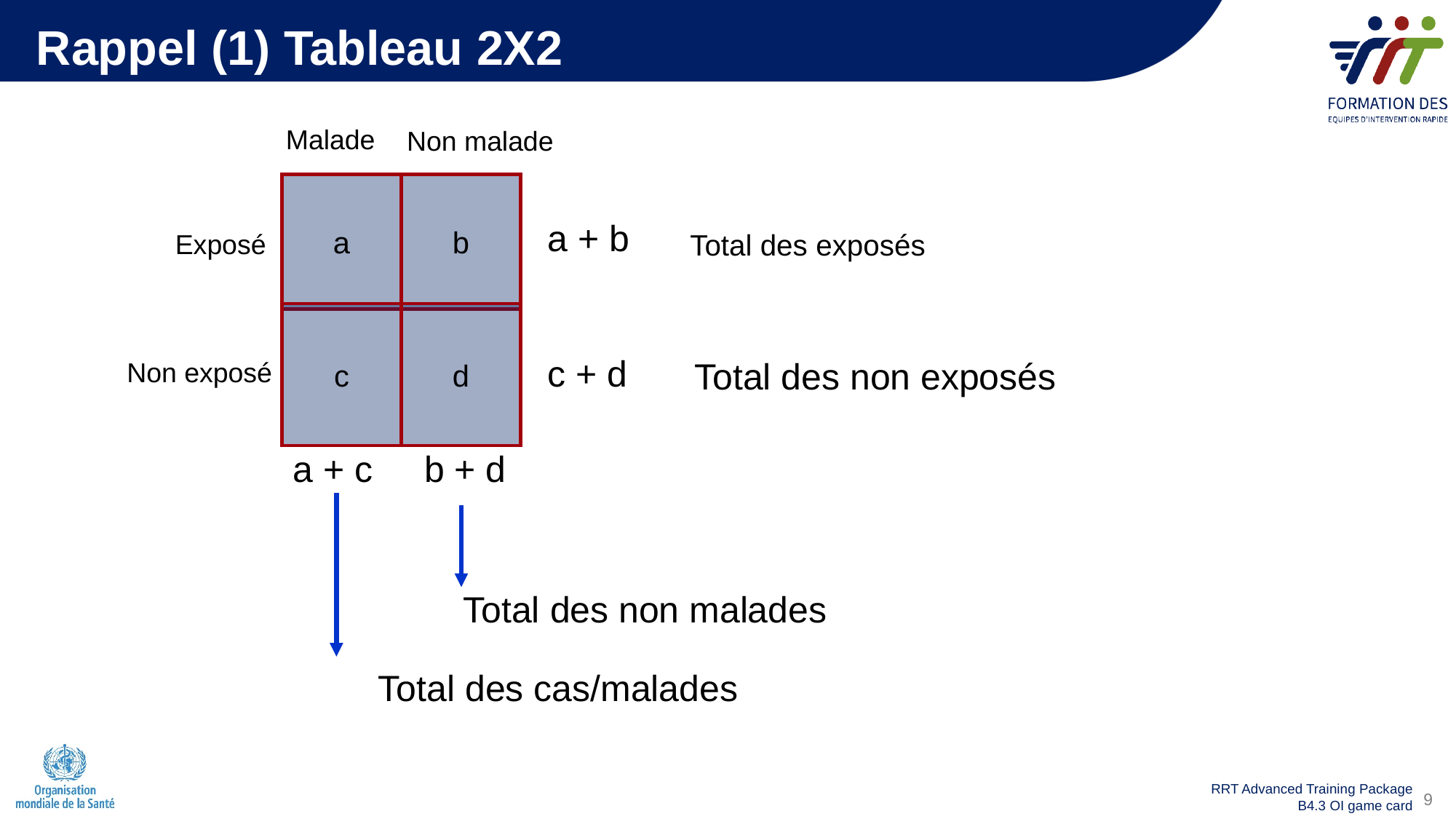

Rappel (1) Tableau 2X2
Malade
Non malade

a

b
Exposé

c

d
Non exposé
a + b
Total des exposés
c + d
Total des non exposés
a + c
b + d

Total des non malades
Total des cas/malades